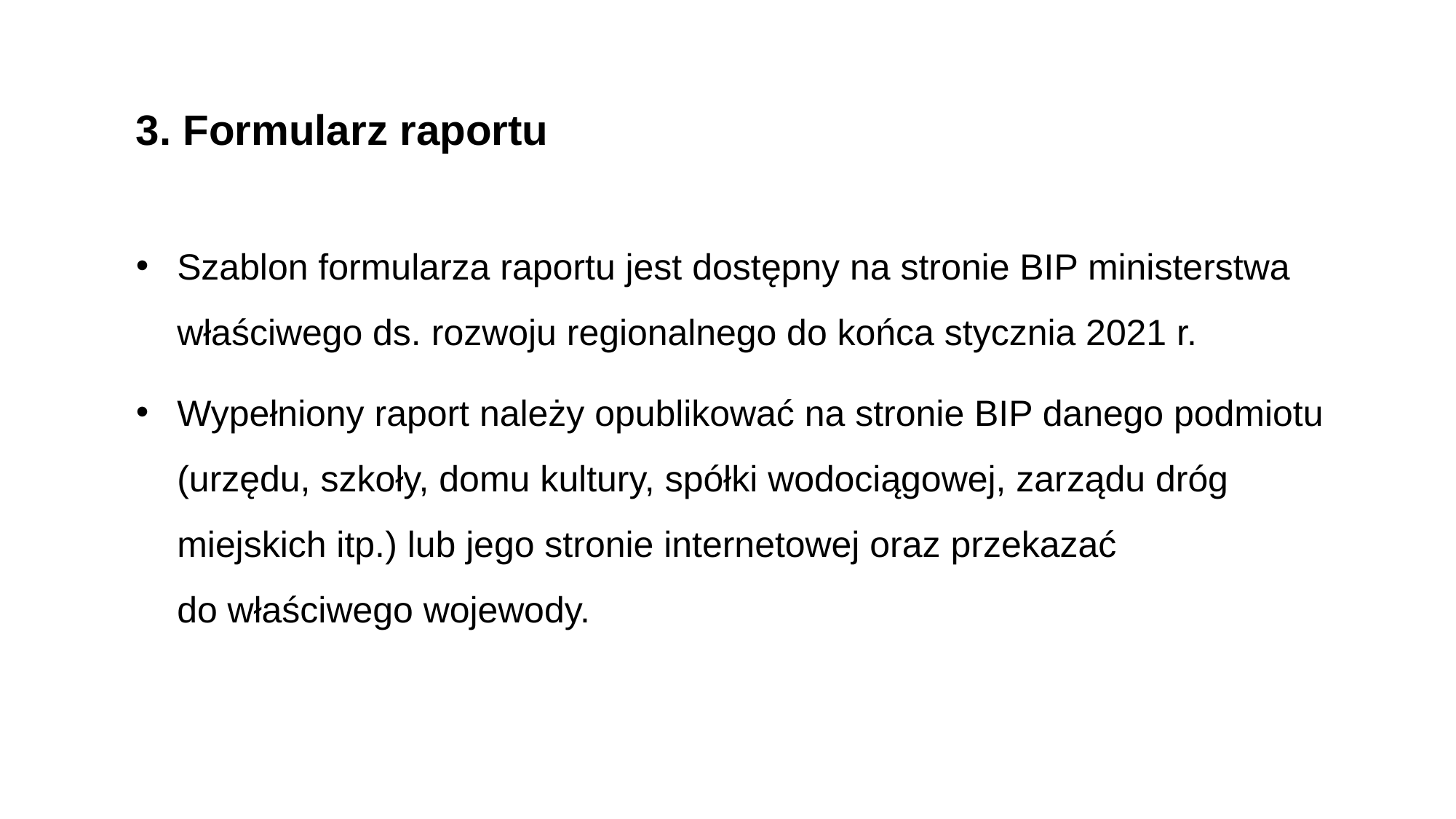

3. Formularz raportu
Szablon formularza raportu jest dostępny na stronie BIP ministerstwa właściwego ds. rozwoju regionalnego do końca stycznia 2021 r.
Wypełniony raport należy opublikować na stronie BIP danego podmiotu (urzędu, szkoły, domu kultury, spółki wodociągowej, zarządu dróg miejskich itp.) lub jego stronie internetowej oraz przekazać
do właściwego wojewody.